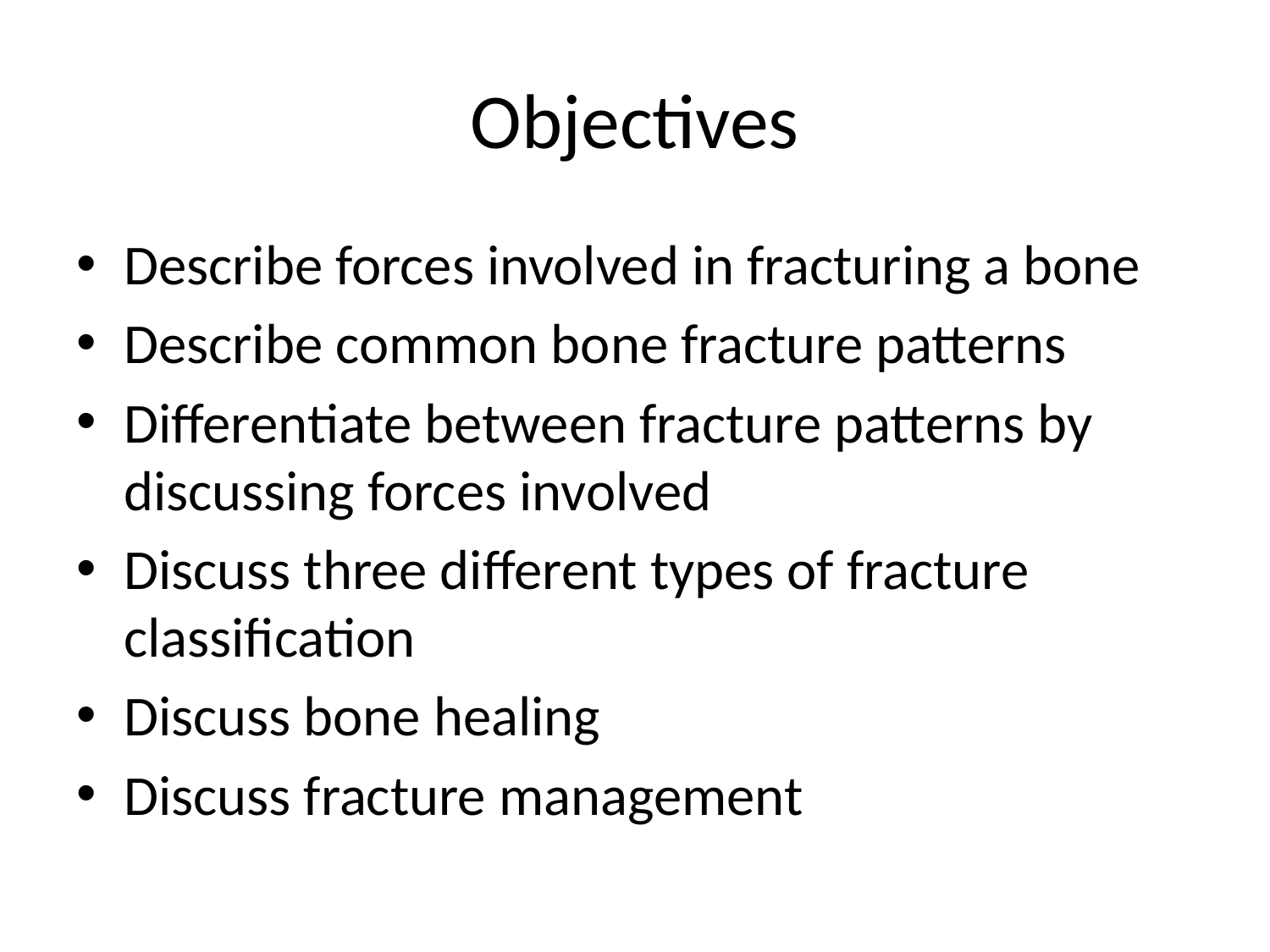

# Objectives
Describe forces involved in fracturing a bone
Describe common bone fracture patterns
Differentiate between fracture patterns by discussing forces involved
Discuss three different types of fracture classification
Discuss bone healing
Discuss fracture management